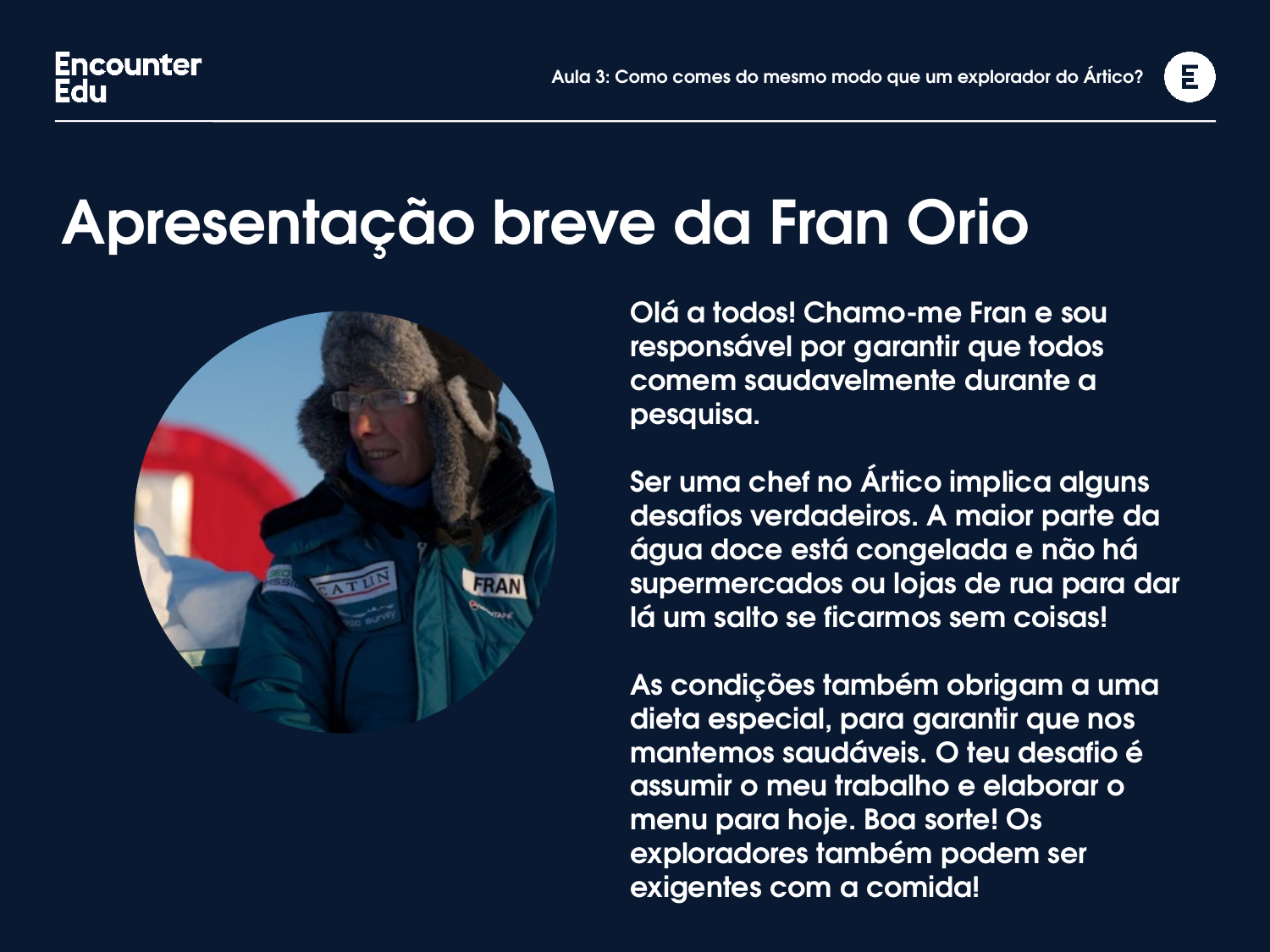

# Aula 3: Como comes do mesmo modo que um explorador do Ártico?
Apresentação breve da Fran Orio
Olá a todos! Chamo-me Fran e sou responsável por garantir que todos comem saudavelmente durante a pesquisa.
Ser uma chef no Ártico implica alguns desafios verdadeiros. A maior parte da água doce está congelada e não há supermercados ou lojas de rua para dar lá um salto se ficarmos sem coisas!
As condições também obrigam a uma dieta especial, para garantir que nos mantemos saudáveis. O teu desafio é assumir o meu trabalho e elaborar o menu para hoje. Boa sorte! Os exploradores também podem ser exigentes com a comida!